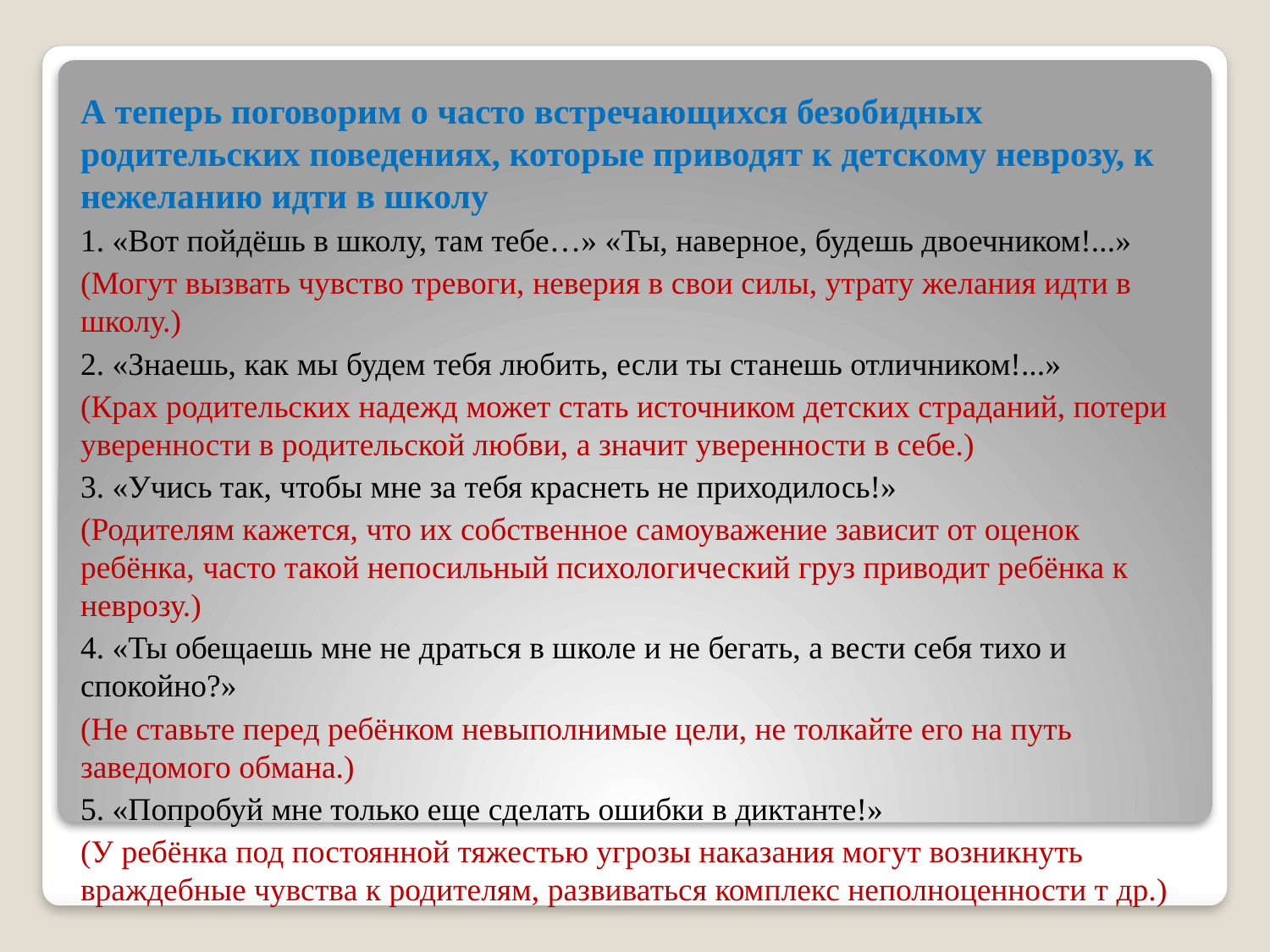

А теперь поговорим о часто встречающихся безобидных родительских поведениях, которые приводят к детскому неврозу, к нежеланию идти в школу
1. «Вот пойдёшь в школу, там тебе…» «Ты, наверное, будешь двоечником!...»
(Могут вызвать чувство тревоги, неверия в свои силы, утрату желания идти в школу.)
2. «Знаешь, как мы будем тебя любить, если ты станешь отличником!...»
(Крах родительских надежд может стать источником детских страданий, потери уверенности в родительской любви, а значит уверенности в себе.)
3. «Учись так, чтобы мне за тебя краснеть не приходилось!»
(Родителям кажется, что их собственное самоуважение зависит от оценок ребёнка, часто такой непосильный психологический груз приводит ребёнка к неврозу.)
4. «Ты обещаешь мне не драться в школе и не бегать, а вести себя тихо и спокойно?»
(Не ставьте перед ребёнком невыполнимые цели, не толкайте его на путь заведомого обмана.)
5. «Попробуй мне только еще сделать ошибки в диктанте!»
(У ребёнка под постоянной тяжестью угрозы наказания могут возникнуть враждебные чувства к родителям, развиваться комплекс неполноценности т др.)